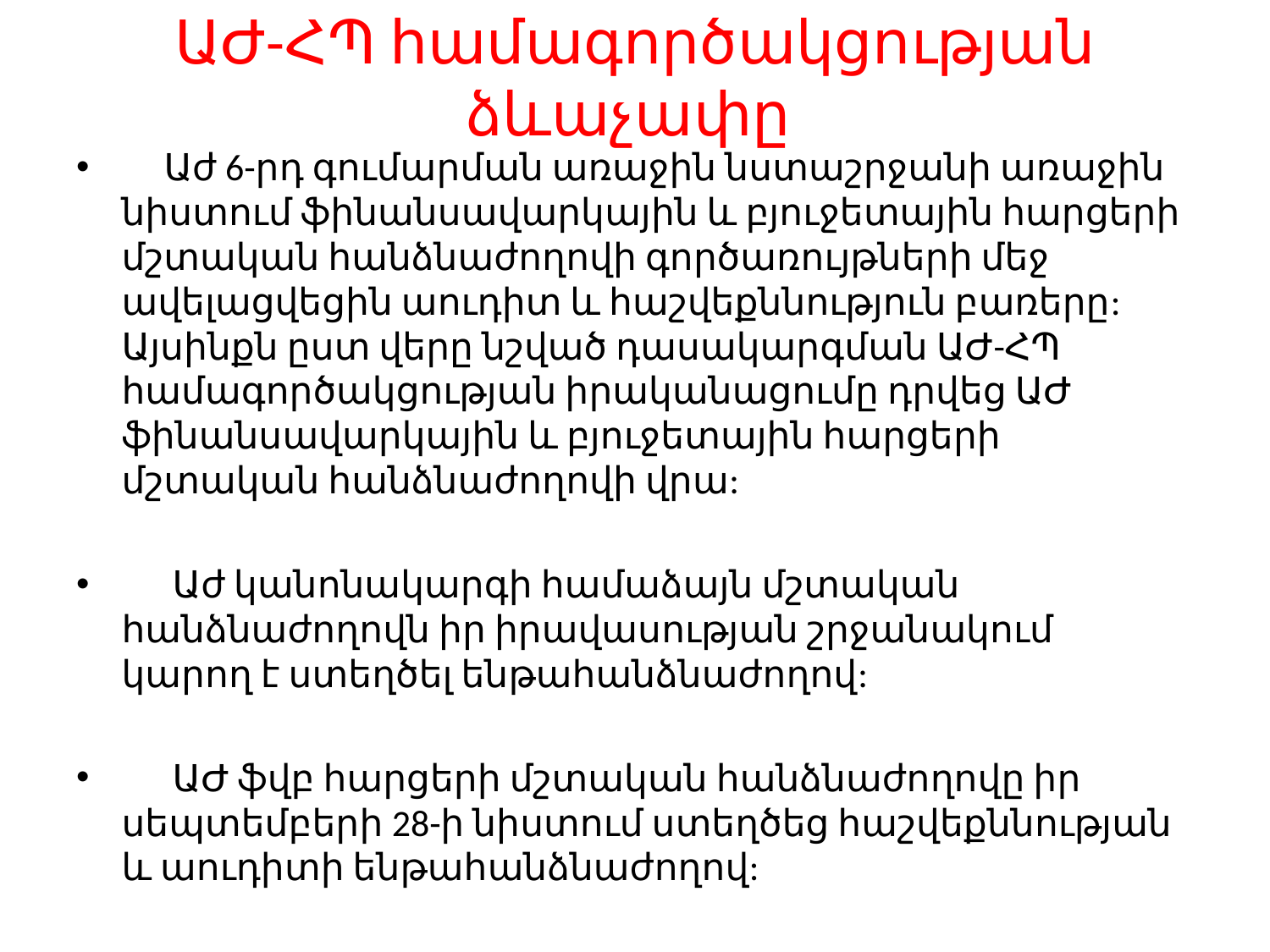

# ԱԺ-ՀՊ համագործակցության ձևաչափը
     Աժ 6-րդ գումարման առաջին նստաշրջանի առաջին նիստում ֆինանսավարկային և բյուջետային հարցերի մշտական հանձնաժողովի գործառույթների մեջ ավելացվեցին աուդիտ և հաշվեքննություն բառերը:  Այսինքն ըստ վերը նշված դասակարգման ԱԺ-ՀՊ համագործակցության իրականացումը դրվեց ԱԺ ֆինանսավարկային և բյուջետային հարցերի մշտական հանձնաժողովի վրա:

      Աժ կանոնակարգի համաձայն մշտական հանձնաժողովն իր իրավասության շրջանակում կարող է ստեղծել ենթահանձնաժողով:

      ԱԺ ֆվբ հարցերի մշտական հանձնաժողովը իր սեպտեմբերի 28-ի նիստում ստեղծեց հաշվեքննության և աուդիտի ենթահանձնաժողով: